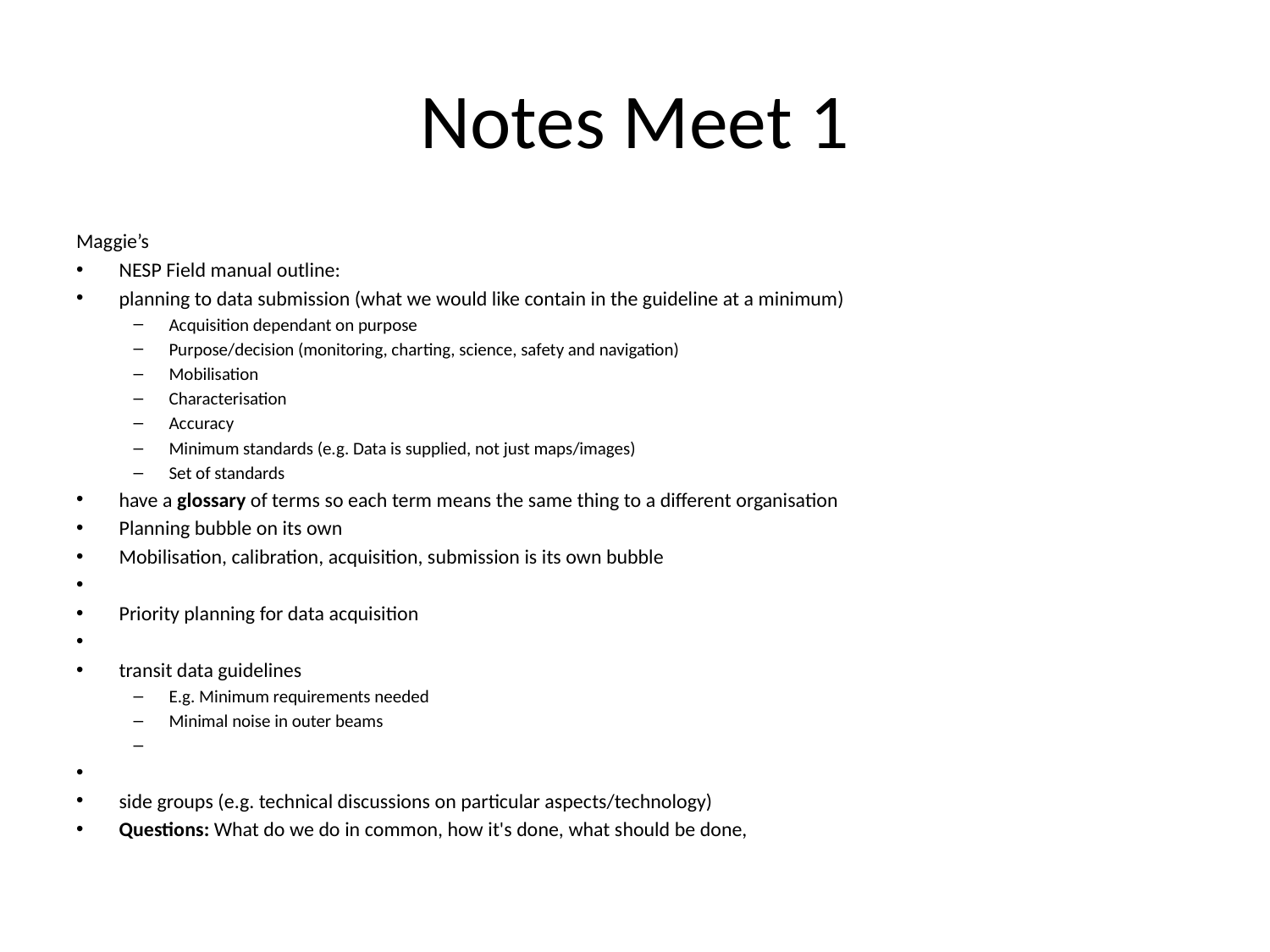

# Notes Meet 1
Maggie’s
NESP Field manual outline:
planning to data submission (what we would like contain in the guideline at a minimum)
Acquisition dependant on purpose
Purpose/decision (monitoring, charting, science, safety and navigation)
Mobilisation
Characterisation
Accuracy
Minimum standards (e.g. Data is supplied, not just maps/images)
Set of standards
have a glossary of terms so each term means the same thing to a different organisation
Planning bubble on its own
Mobilisation, calibration, acquisition, submission is its own bubble

Priority planning for data acquisition

transit data guidelines
E.g. Minimum requirements needed
Minimal noise in outer beams

side groups (e.g. technical discussions on particular aspects/technology)
Questions: What do we do in common, how it's done, what should be done,